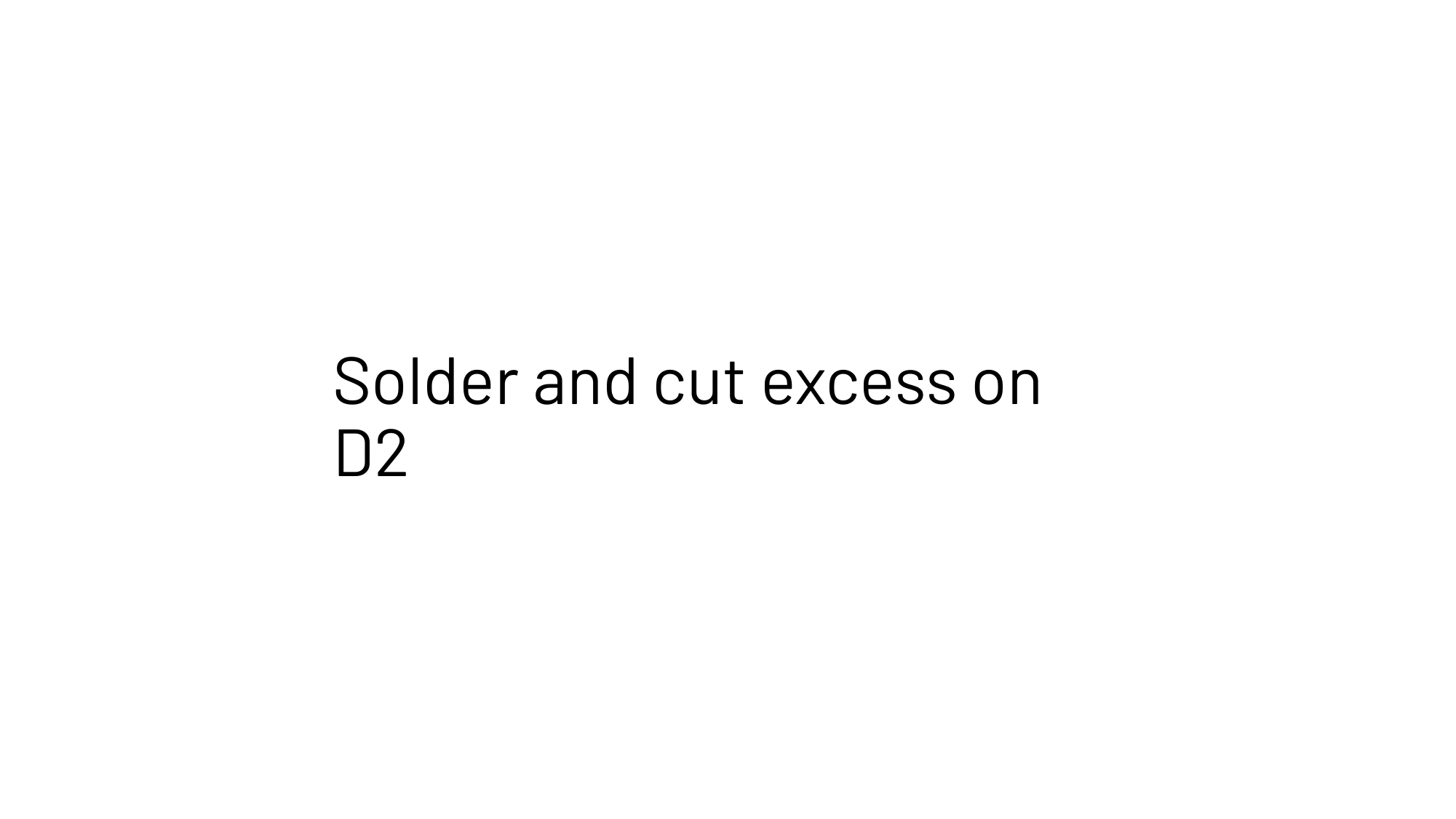

# Solder and cut excess on D2